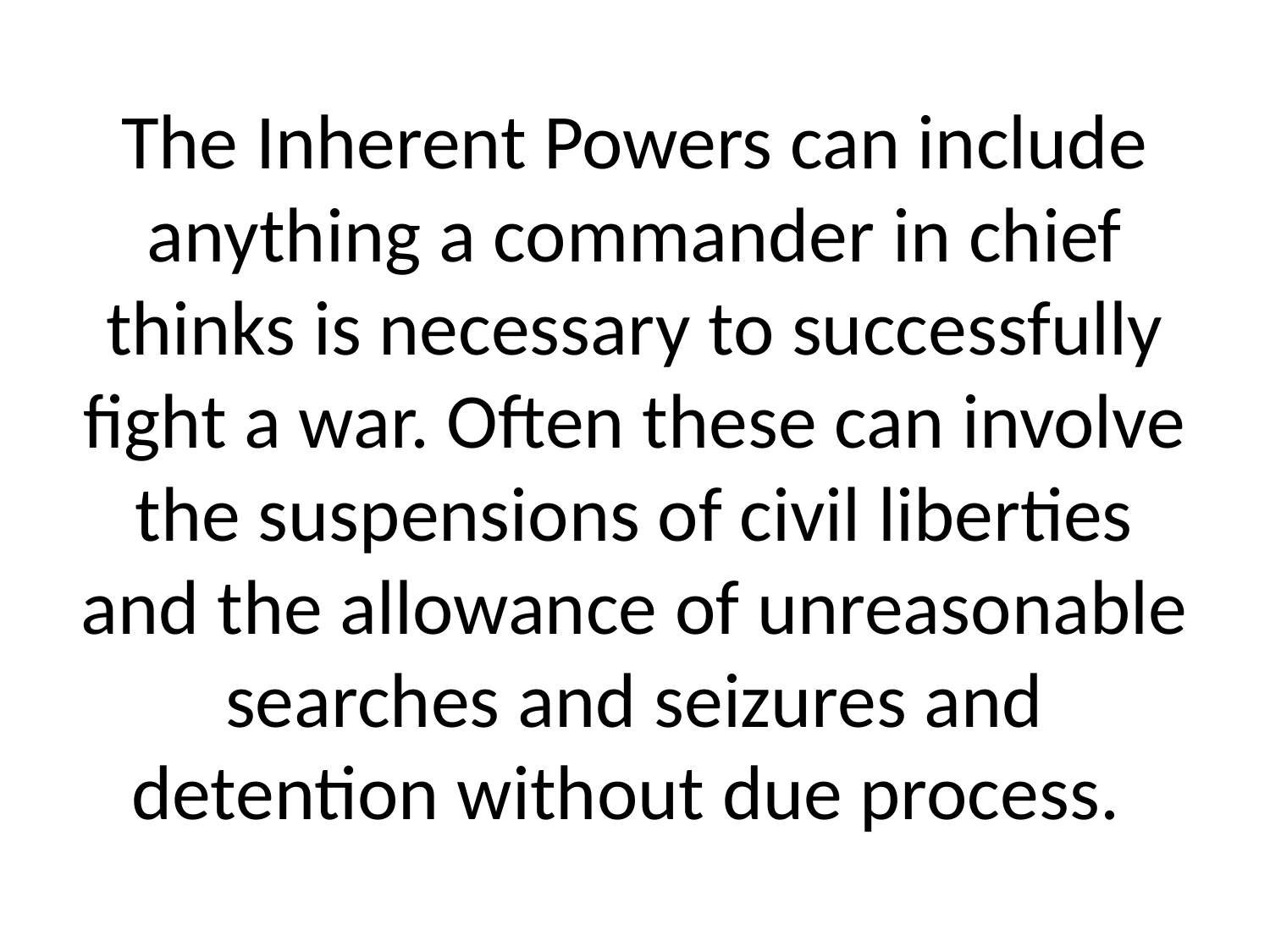

# The Inherent Powers can include anything a commander in chief thinks is necessary to successfully fight a war. Often these can involve the suspensions of civil liberties and the allowance of unreasonable searches and seizures and detention without due process.